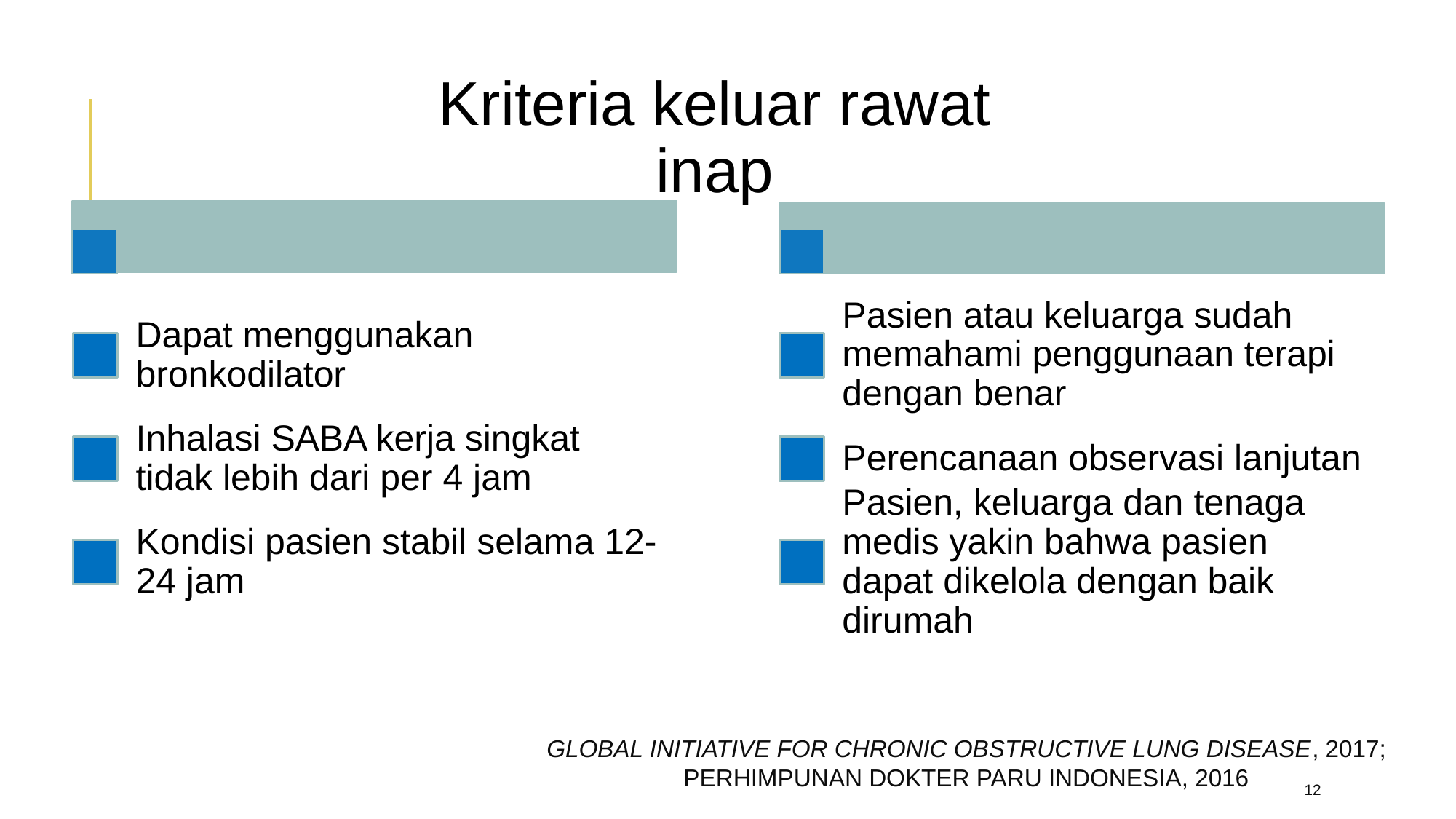

Kriteria keluar rawat inap
Dapat menggunakan bronkodilator
Inhalasi SABA kerja singkat tidak lebih dari per 4 jam
Kondisi pasien stabil selama 12-24 jam

Pasien atau keluarga sudah memahami penggunaan terapi dengan benar
Perencanaan observasi lanjutan
Pasien, keluarga dan tenaga medis yakin bahwa pasien dapat dikelola dengan baik dirumah
Global Initiative for Chronic Obstructive Lung Disease, 2017; Perhimpunan Dokter Paru Indonesia, 2016

12